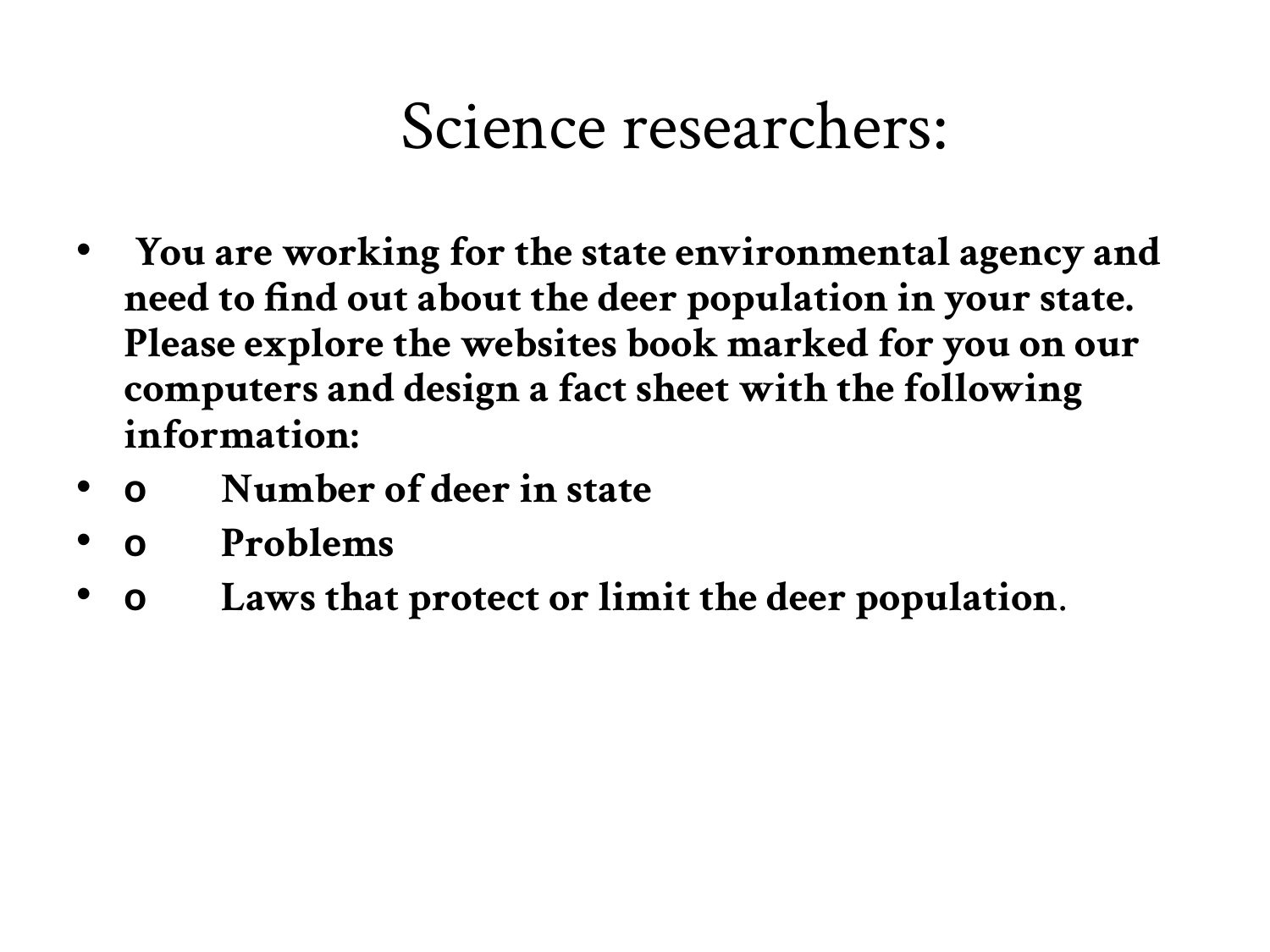

# Science researchers:
 You are working for the state environmental agency and need to find out about the deer population in your state. Please explore the websites book marked for you on our computers and design a fact sheet with the following information:
o       Number of deer in state
o       Problems
o       Laws that protect or limit the deer population.